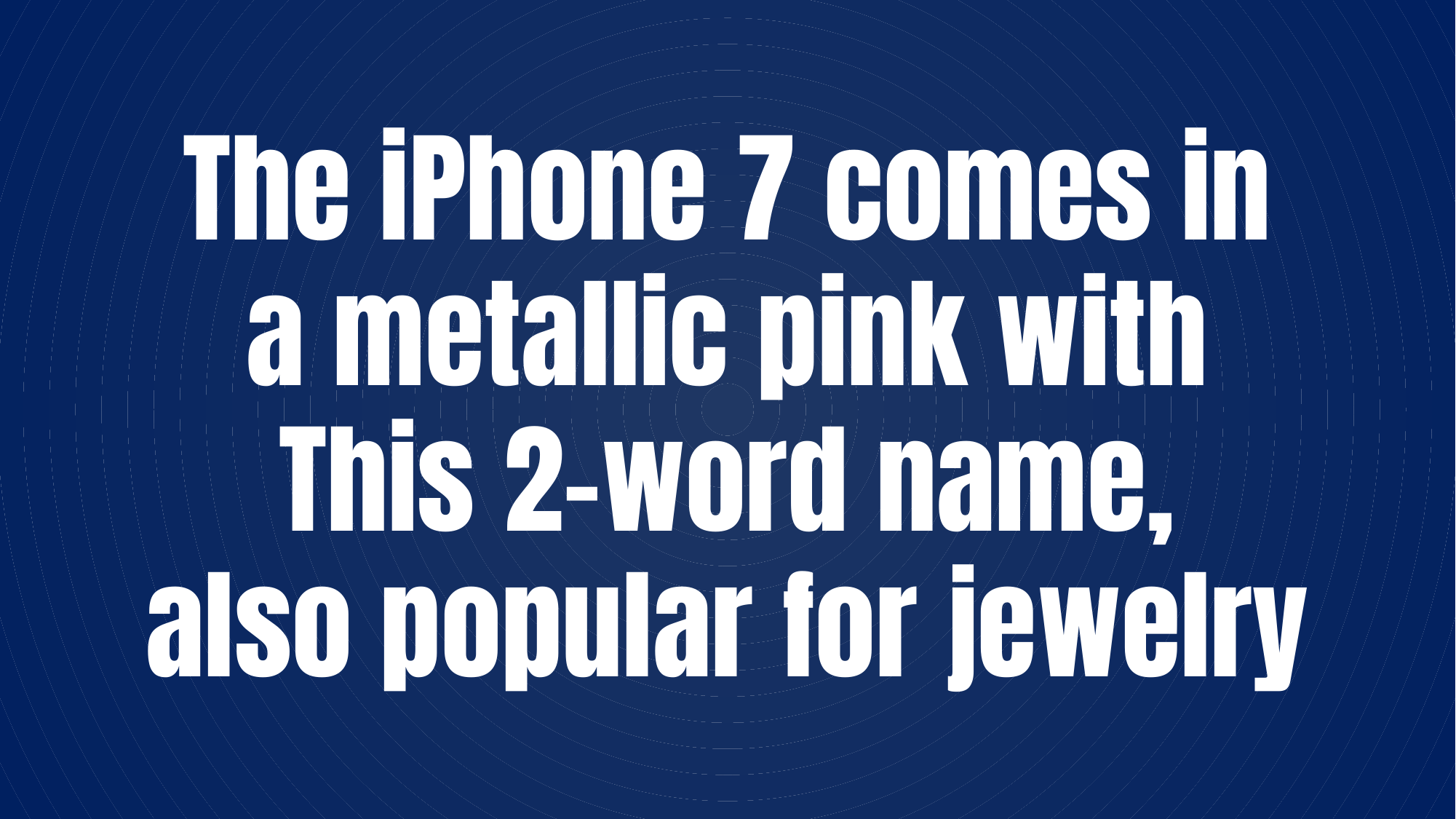

The iPhone 7 comes in
a metallic pink with
This 2-word name,
also popular for jewelry